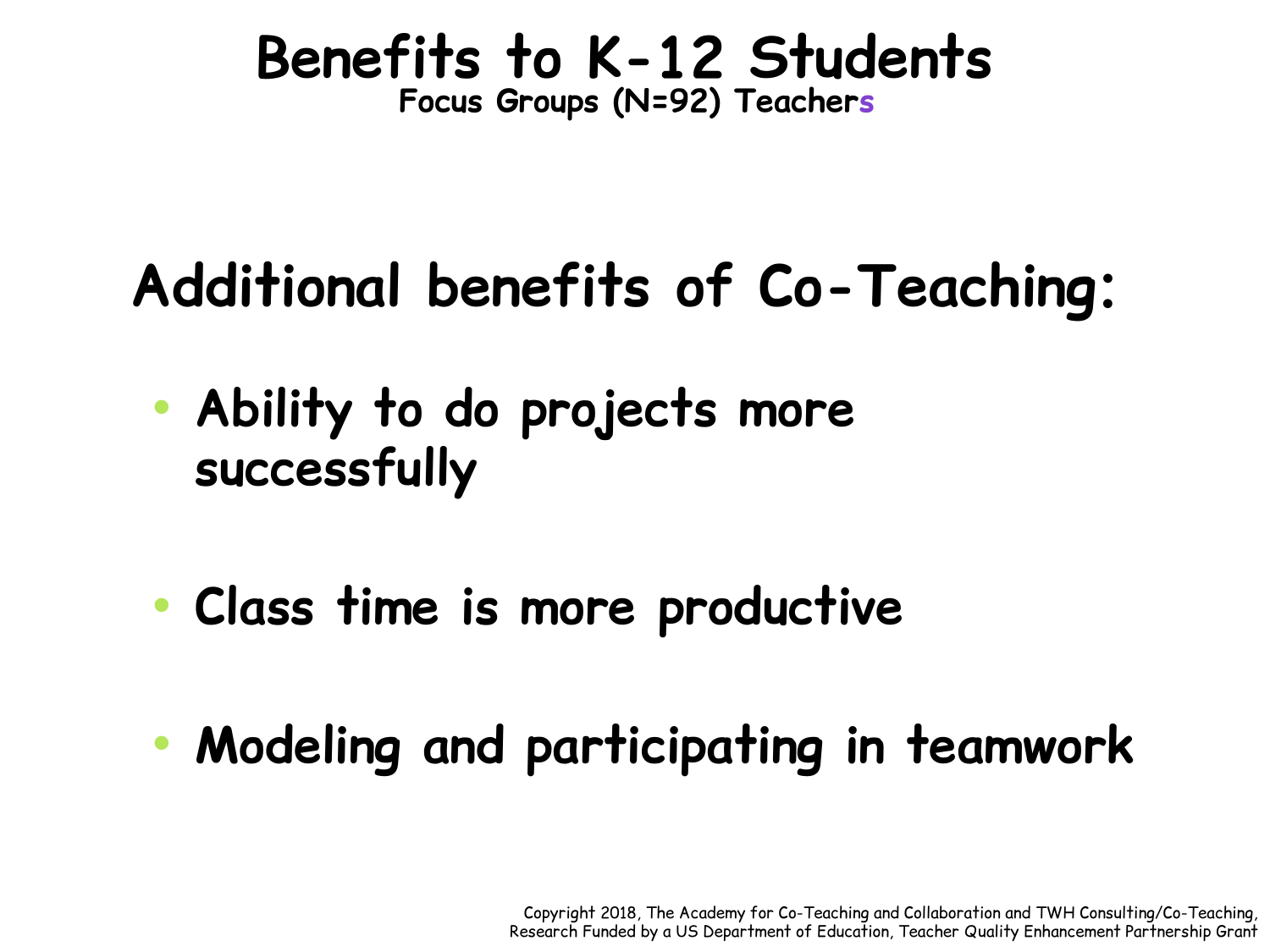

Benefits to K-12 Students
Focus Groups (N=92) Teachers
Additional benefits of Co-Teaching:

Ability to do projects more successfully

Class time is more productive

Modeling and participating in teamwork

Copyright 2018, The Academy for Co-Teaching and Collaboration and TWH Consulting/Co-Teaching,
Research Funded by a US Department of Education, Teacher Quality Enhancement Partnership Grant